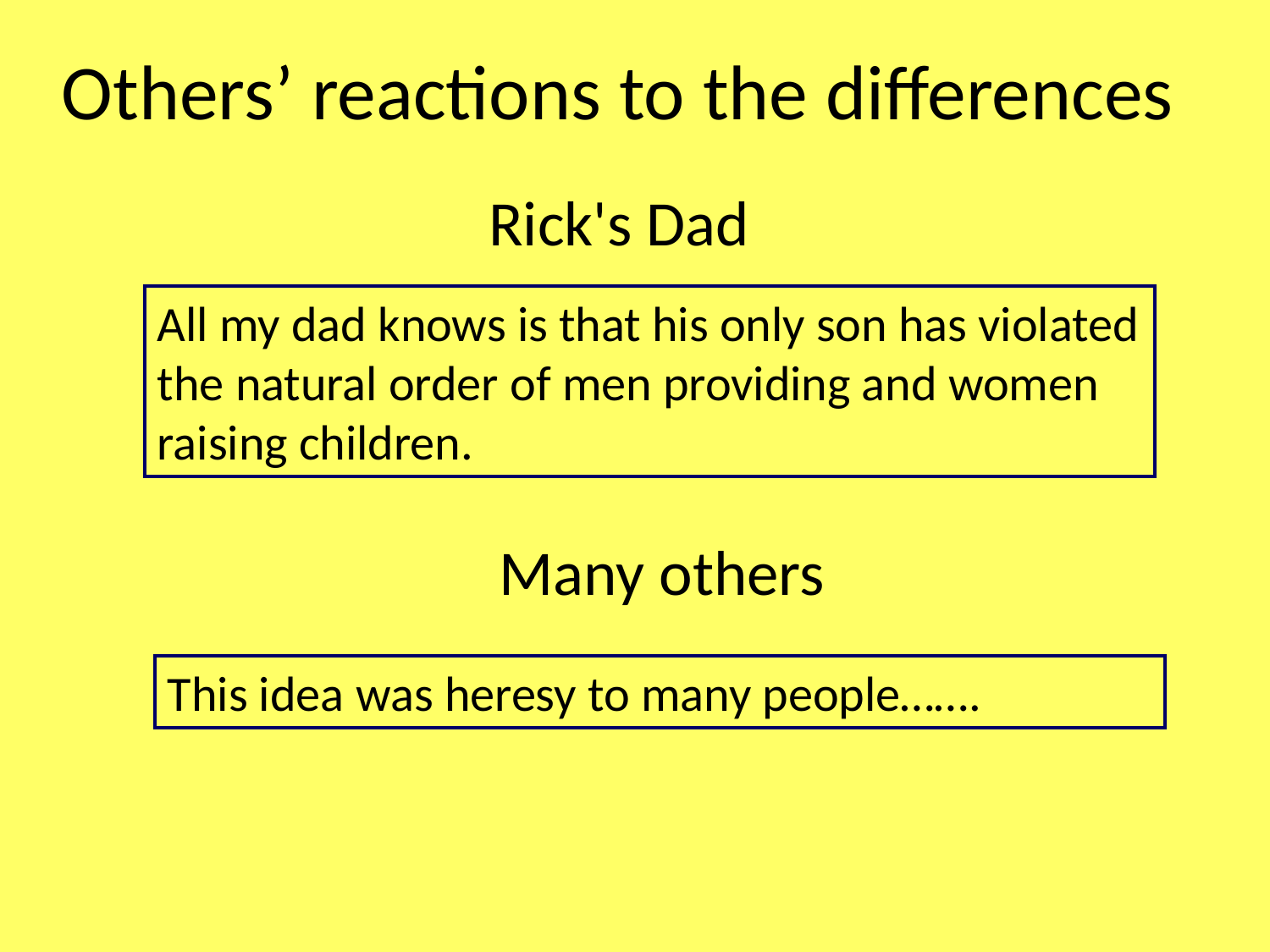

Others’ reactions to the differences
Rick's Dad
All my dad knows is that his only son has violated the natural order of men providing and women raising children.
Many others
This idea was heresy to many people…….